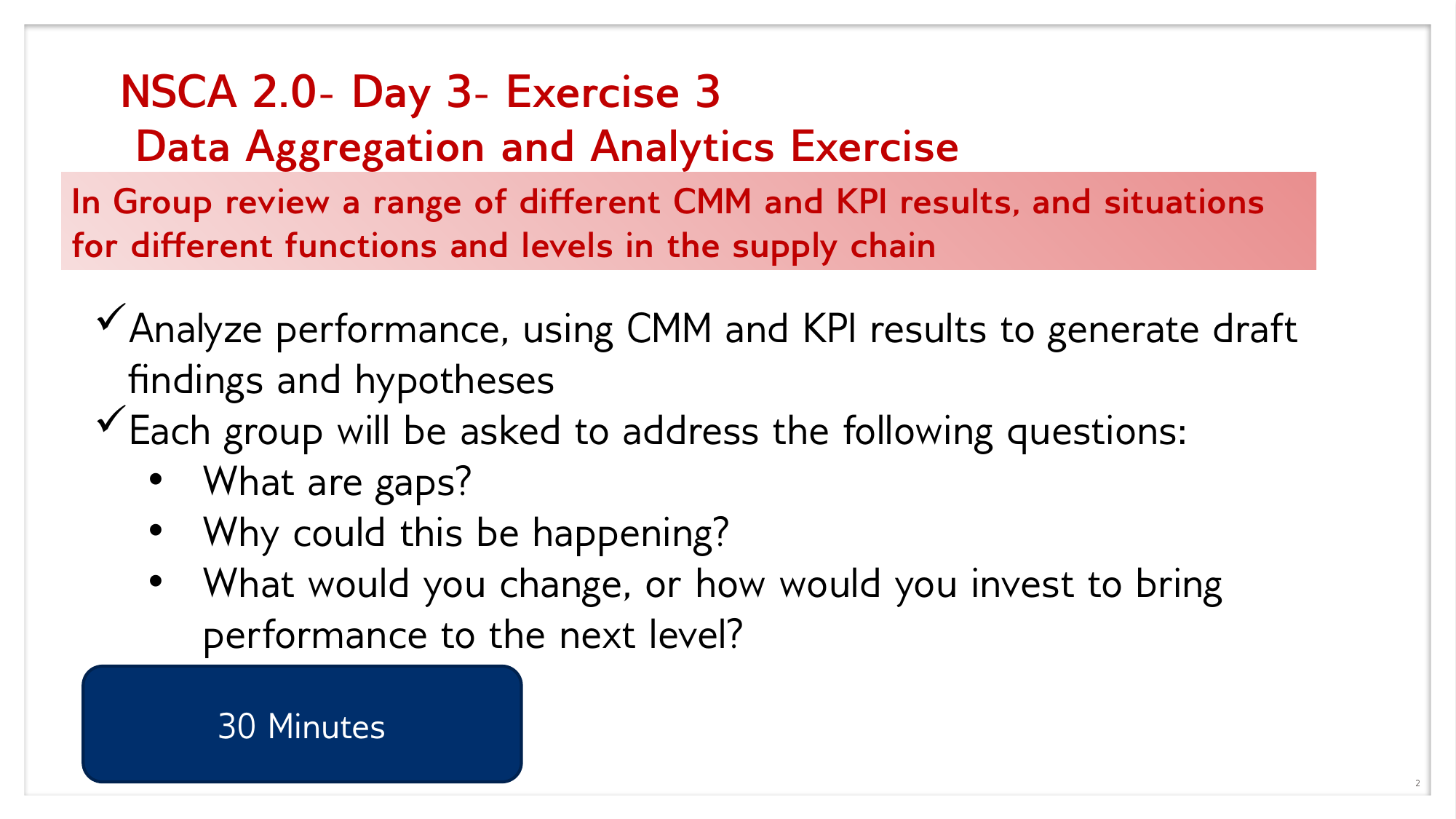

Data Aggregation and Analytics Exercise
# NSCA 2.0- Day 3- Exercise 3
In Group review a range of different CMM and KPI results, and situations for different functions and levels in the supply chain
Analyze performance, using CMM and KPI results to generate draft findings and hypotheses
Each group will be asked to address the following questions:
What are gaps?
Why could this be happening?
What would you change, or how would you invest to bring performance to the next level?
30 Minutes
2